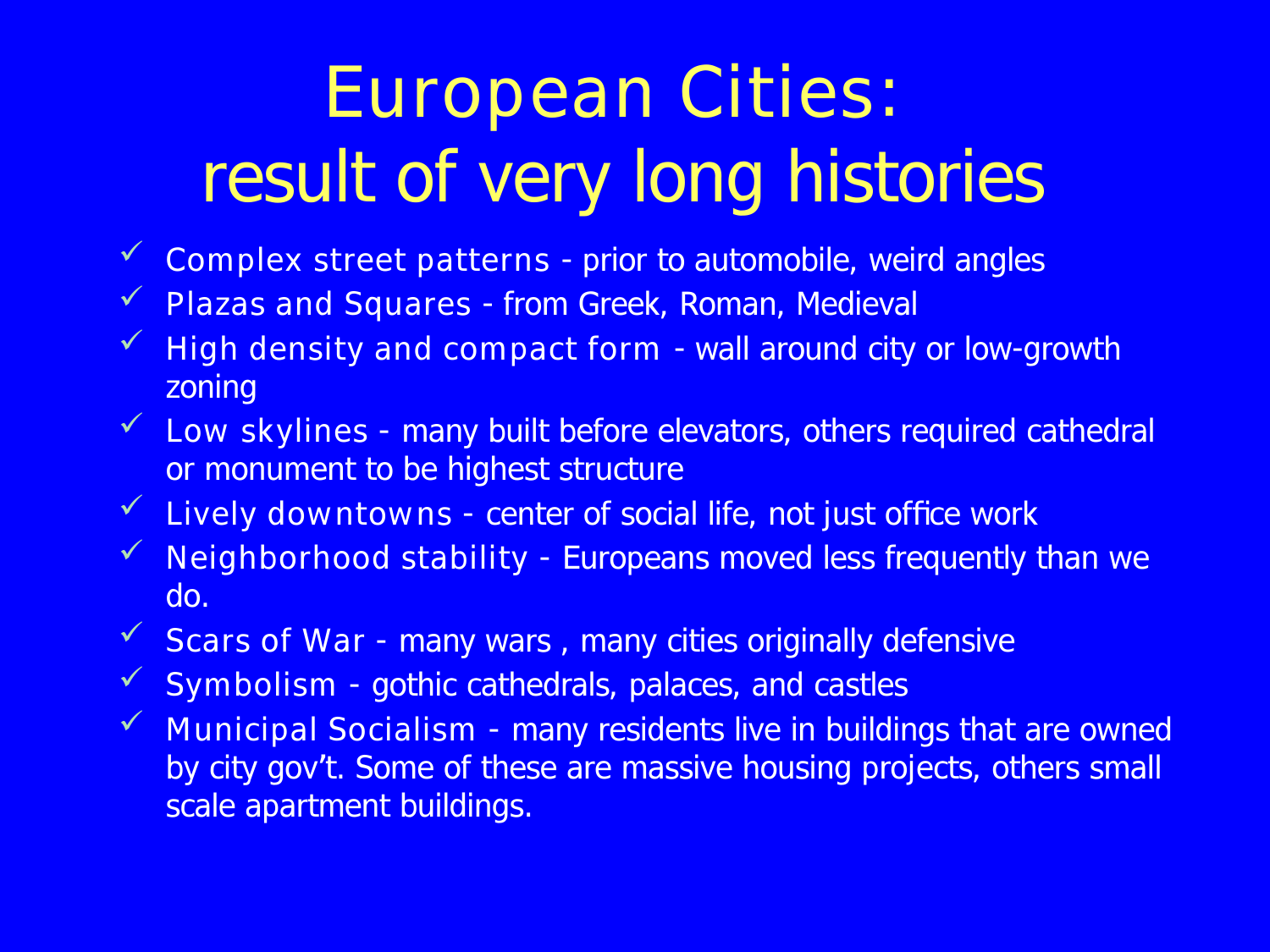

# European Cities: result of very long histories
Complex street patterns - prior to automobile, weird angles
Plazas and Squares - from Greek, Roman, Medieval
High density and compact form - wall around city or low-growth zoning
Low skylines - many built before elevators, others required cathedral or monument to be highest structure
Lively downtowns - center of social life, not just office work
Neighborhood stability - Europeans moved less frequently than we do.
Scars of War - many wars , many cities originally defensive
Symbolism - gothic cathedrals, palaces, and castles
Municipal Socialism - many residents live in buildings that are owned by city gov’t. Some of these are massive housing projects, others small scale apartment buildings.